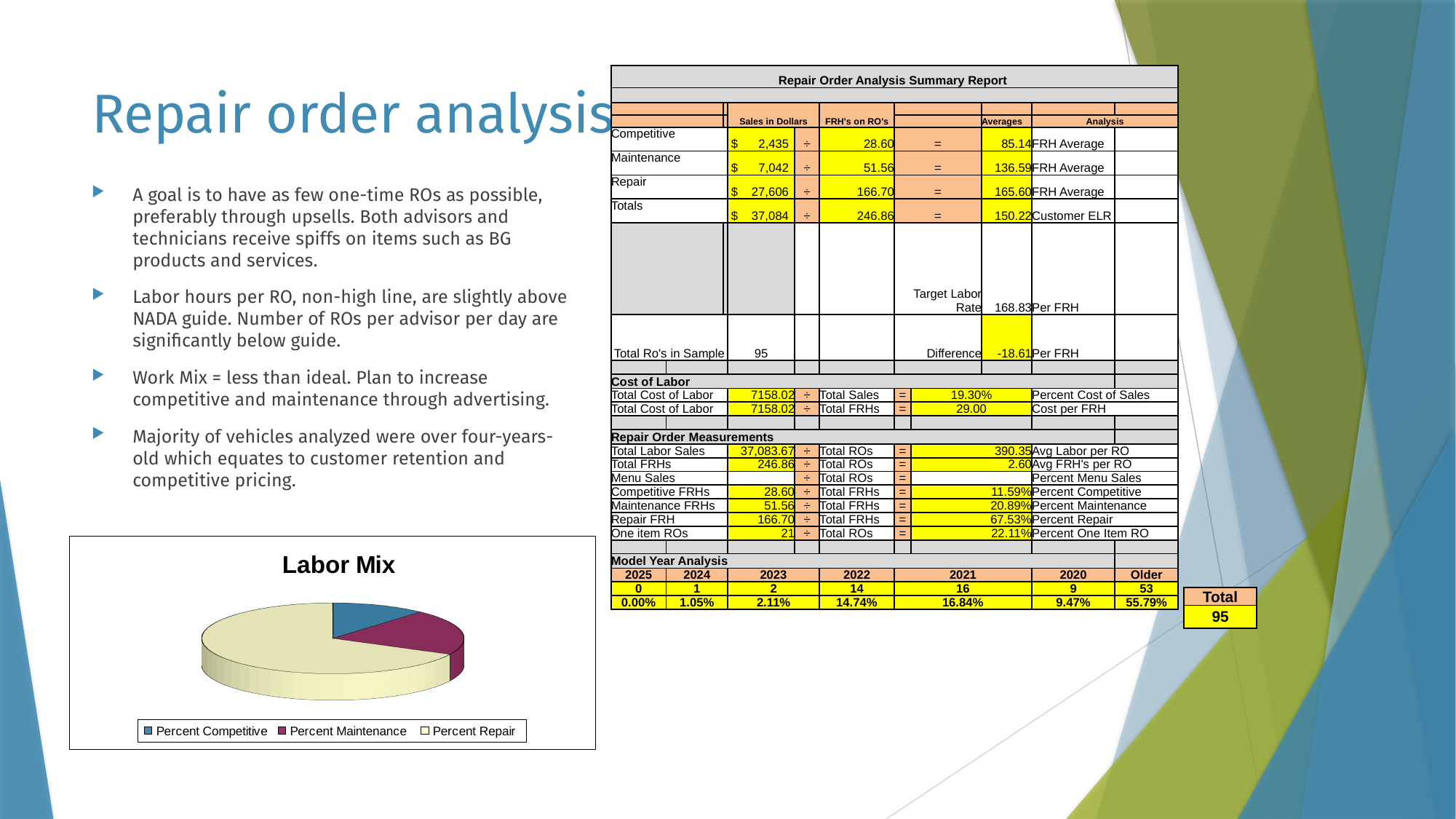

| Repair Order Analysis Summary Report |  |  |  |  |  |  |  |  |  |  |
| --- | --- | --- | --- | --- | --- | --- | --- | --- | --- | --- |
|  |  |  |  |  |  |  |  |  |  |  |
|  |  |  | Sales in Dollars |  | FRH's on RO's |  |  |  |  |  |
|  |  |  |  |  |  |  | Averages | Averages | Analysis |  |
| Competitive |  |  | $ 2,435 | ÷ | 28.60 | = | 85.14 | 85.14 | FRH Average |  |
| Maintenance |  |  | $ 7,042 | ÷ | 51.56 | = | 136.59 | 136.59 | FRH Average |  |
| Repair |  |  | $ 27,606 | ÷ | 166.70 | = | 165.60 | 165.60 | FRH Average |  |
| Totals |  |  | $ 37,084 | ÷ | 246.86 | = | 150.22 | 150.22 | Customer ELR |  |
|  |  |  |  |  |  | Target Labor Rate | 168.83 | 168.83 | Per FRH |  |
| Total Ro's in Sample |  |  | 95 |  |  | Difference | -18.61 | -18.61 | Per FRH |  |
|  |  |  |  |  |  |  |  |  |  |  |
| Cost of Labor |  |  |  |  |  |  |  |  |  |  |
| Total Cost of Labor |  |  | 7158.02 | ÷ | Total Sales | = | 19.30% |  | Percent Cost of Sales |  |
| Total Cost of Labor |  |  | 7158.02 | ÷ | Total FRHs | = | 29.00 |  | Cost per FRH |  |
|  |  |  |  |  |  |  |  |  |  |  |
| Repair Order Measurements |  |  |  |  |  |  |  |  |  |  |
| Total Labor Sales |  |  | 37,083.67 | ÷ | Total ROs | = | 390.35 |  | Avg Labor per RO |  |
| Total FRHs |  |  | 246.86 | ÷ | Total ROs | = | 2.60 |  | Avg FRH's per RO |  |
| Menu Sales |  |  |  | ÷ | Total ROs | = |  |  | Percent Menu Sales |  |
| Competitive FRHs |  |  | 28.60 | ÷ | Total FRHs | = | 11.59% |  | Percent Competitive |  |
| Maintenance FRHs |  |  | 51.56 | ÷ | Total FRHs | = | 20.89% |  | Percent Maintenance |  |
| Repair FRH |  |  | 166.70 | ÷ | Total FRHs | = | 67.53% |  | Percent Repair |  |
| One item ROs |  |  | 21 | ÷ | Total ROs | = | 22.11% |  | Percent One Item RO |  |
|  |  |  |  |  |  |  |  |  |  |  |
| Model Year Analysis |  |  |  |  |  |  |  |  |  |  |
| 2025 | 2024 |  | 2023 |  | 2022 | 2021 |  |  | 2020 | Older |
| 0 | 1 |  | 2 |  | 14 | 16 |  |  | 9 | 53 |
| 0.00% | 1.05% |  | 2.11% |  | 14.74% | 16.84% |  |  | 9.47% | 55.79% |
# Repair order analysis
A goal is to have as few one-time ROs as possible, preferably through upsells. Both advisors and technicians receive spiffs on items such as BG products and services.
Labor hours per RO, non-high line, are slightly above NADA guide. Number of ROs per advisor per day are significantly below guide.
Work Mix = less than ideal. Plan to increase competitive and maintenance through advertising.
Majority of vehicles analyzed were over four-years-old which equates to customer retention and competitive pricing.

[unsupported chart]

| Total |
| --- |
| 95 |